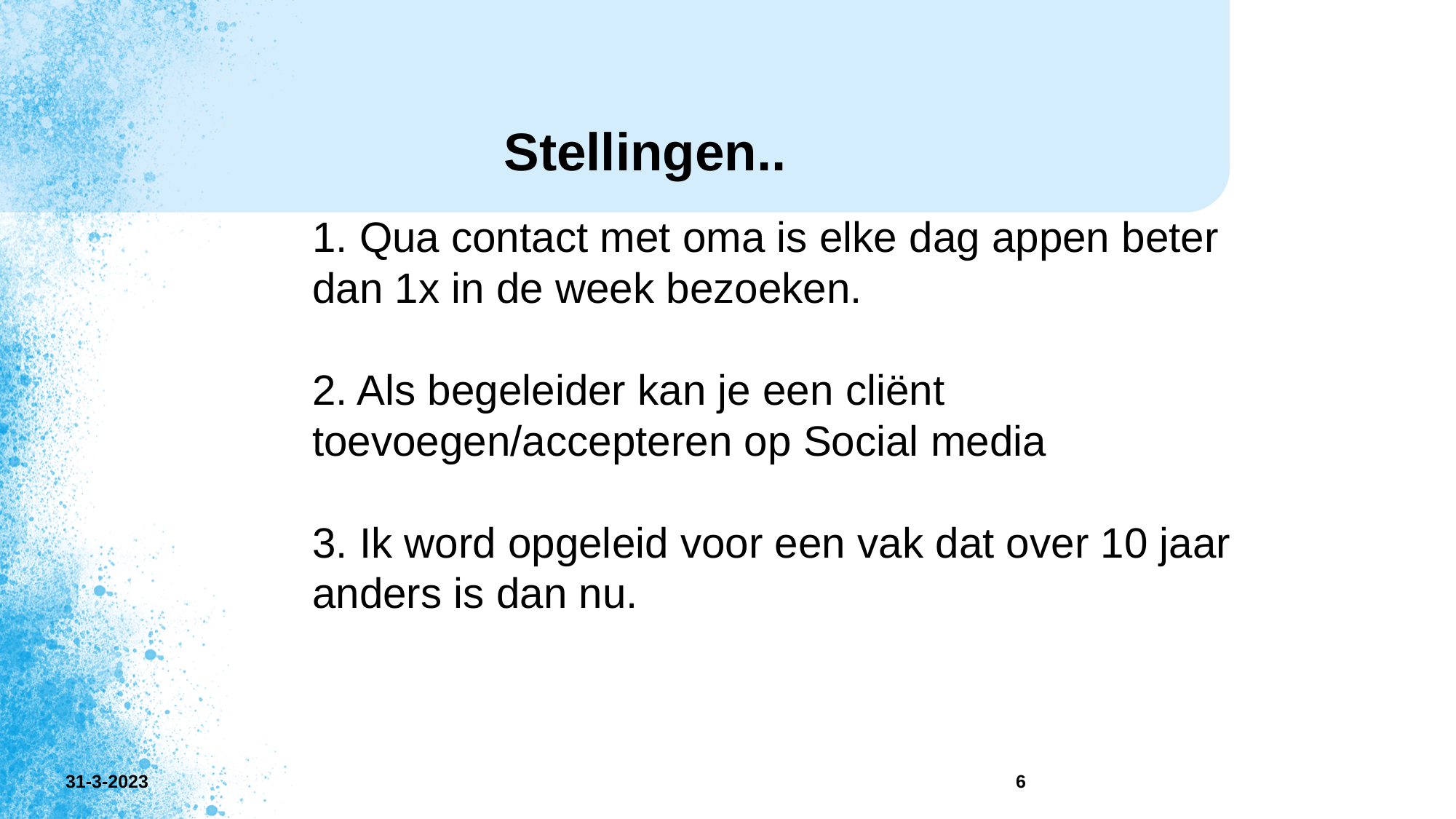

# Stellingen..
1. Qua contact met oma is elke dag appen beter dan 1x in de week bezoeken.

2. Als begeleider kan je een cliënt toevoegen/accepteren op Social media

3. Ik word opgeleid voor een vak dat over 10 jaar anders is dan nu.

31-3-2023
6